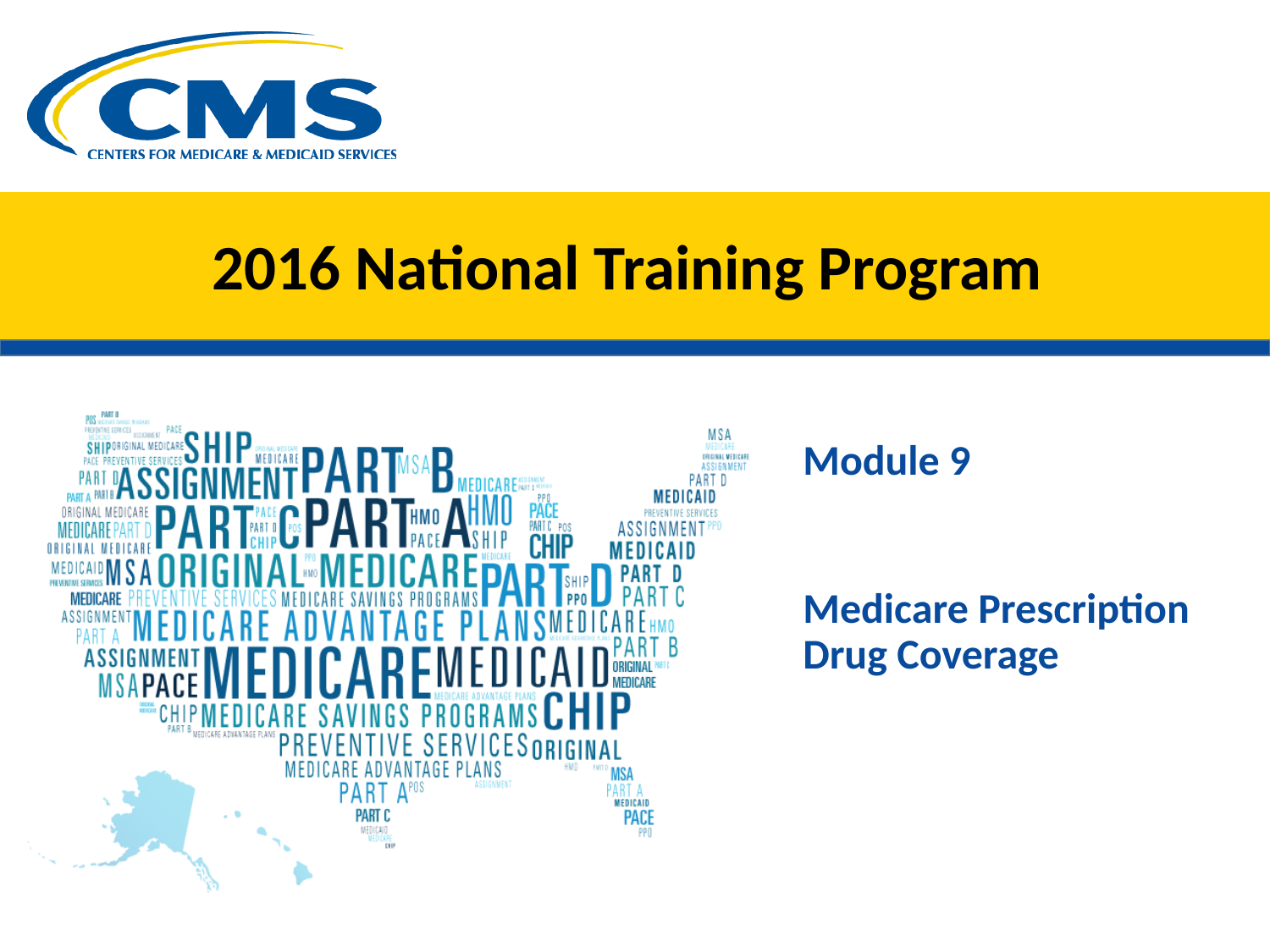

#
2016 National Training Program

Module 9

Medicare Prescription Drug Coverage